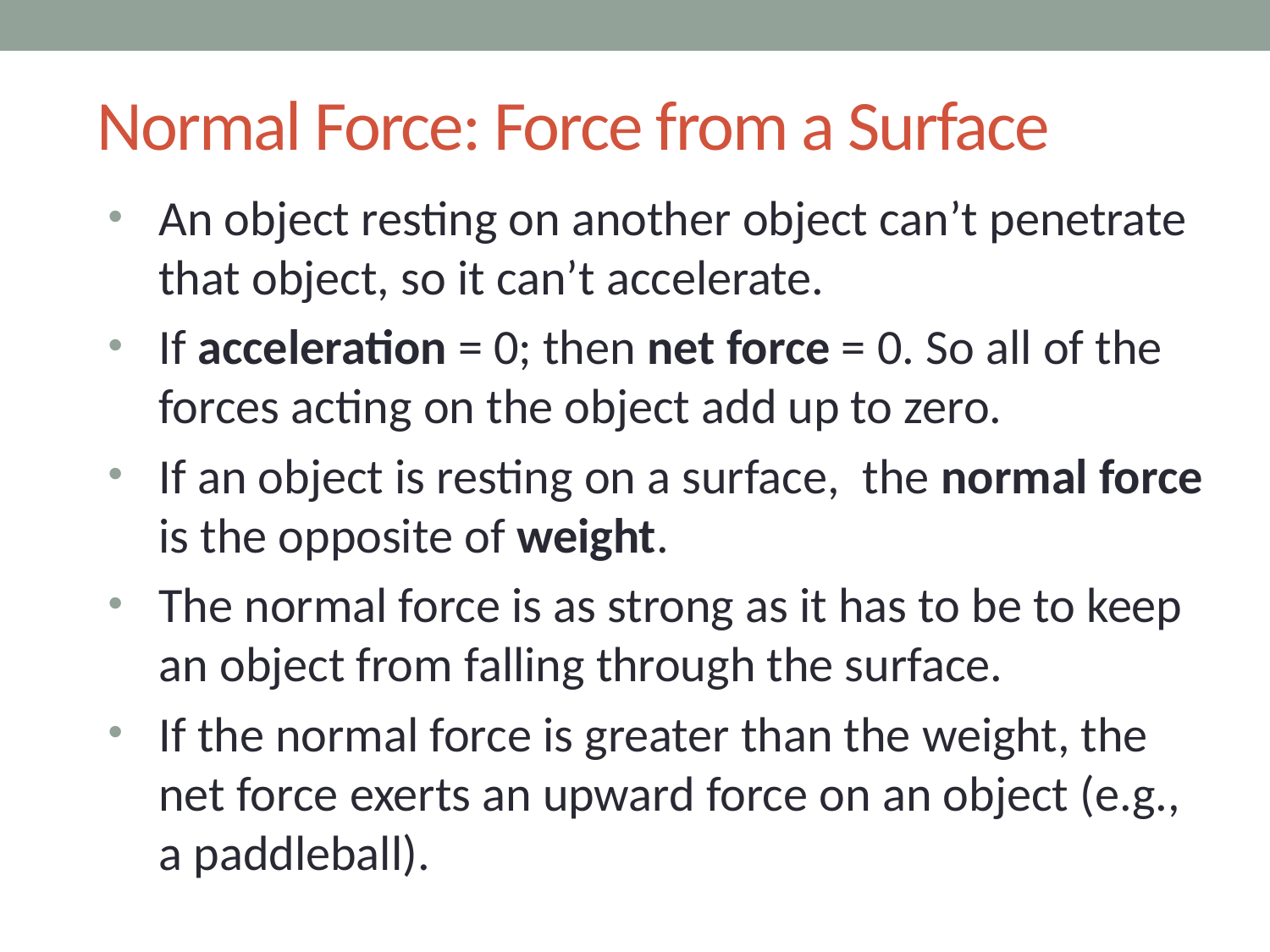

# Normal Force: Force from a Surface
An object resting on another object can’t penetrate that object, so it can’t accelerate.
If acceleration = 0; then net force = 0. So all of the forces acting on the object add up to zero.
If an object is resting on a surface,  the normal force is the opposite of weight.
The normal force is as strong as it has to be to keep an object from falling through the surface.
If the normal force is greater than the weight, the net force exerts an upward force on an object (e.g., a paddleball).